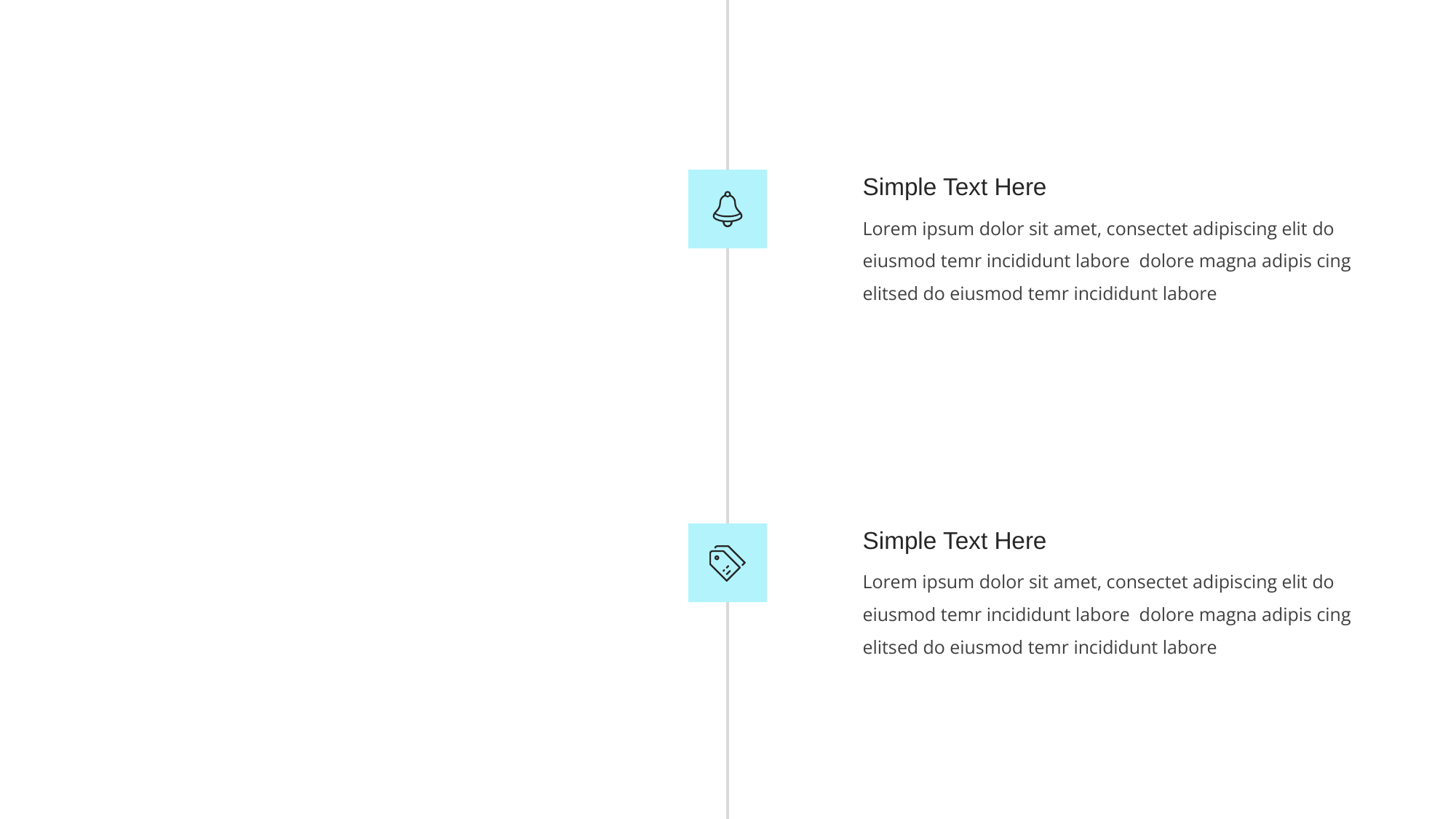

Simple Text Here
Lorem ipsum dolor sit amet, consectet adipiscing elit do eiusmod temr incididunt labore  dolore magna adipis cing elitsed do eiusmod temr incididunt labore
Simple Text Here
Lorem ipsum dolor sit amet, consectet adipiscing elit do eiusmod temr incididunt labore  dolore magna adipis cing elitsed do eiusmod temr incididunt labore